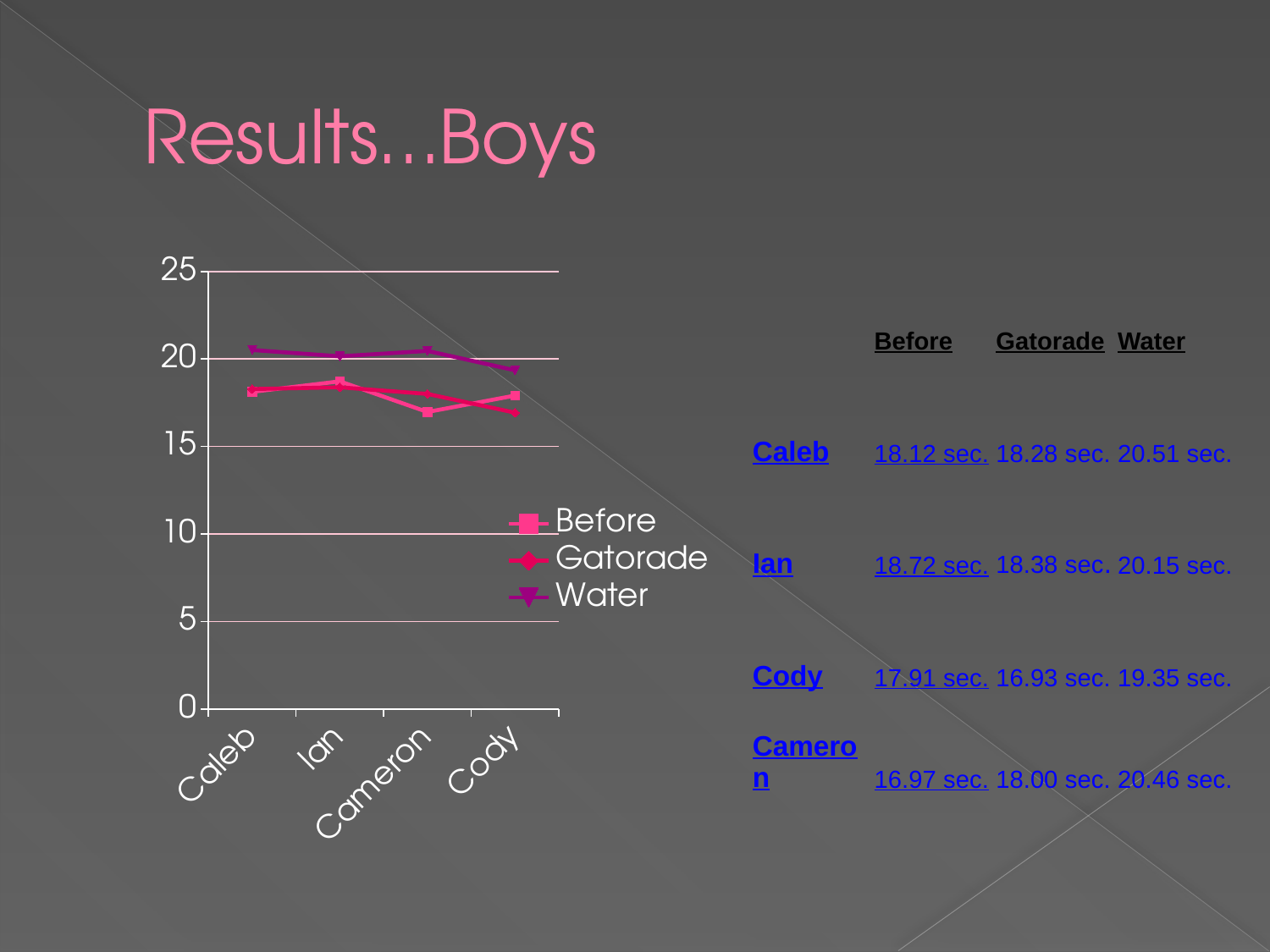

# Results…Boys

### Chart

| Category | Before | Gatorade | Water |
|---|---|---|---|
| Caleb | 18.12 | 18.28 | 20.51 |
| Ian | 18.72 | 18.38 | 20.15 |
| Cameron | 16.97 | 18.0 | 20.46 |
| Cody | 17.91 | 16.93 | 19.35 |
|  | Before | Gatorade | Water |
| --- | --- | --- | --- |
| Caleb | 18.12 sec. | 18.28 sec. | 20.51 sec. |
| Ian | 18.72 sec. | 18.38 sec. | 20.15 sec. |
| Cody | 17.91 sec. | 16.93 sec. | 19.35 sec. |
| Cameron | 16.97 sec. | 18.00 sec. | 20.46 sec. |